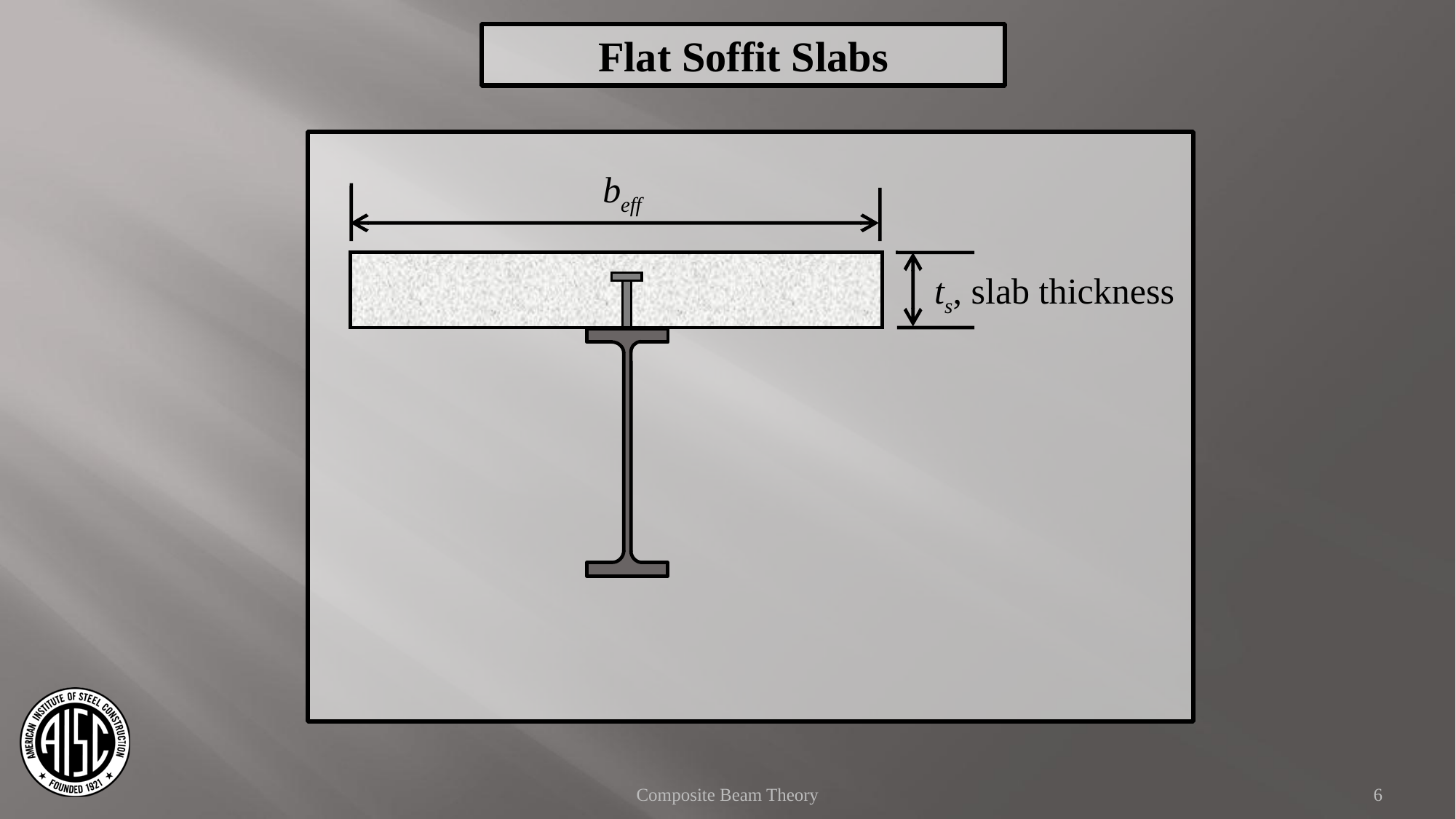

Flat Soffit Slabs

beff

ts, slab thickness

Composite Beam Theory
6